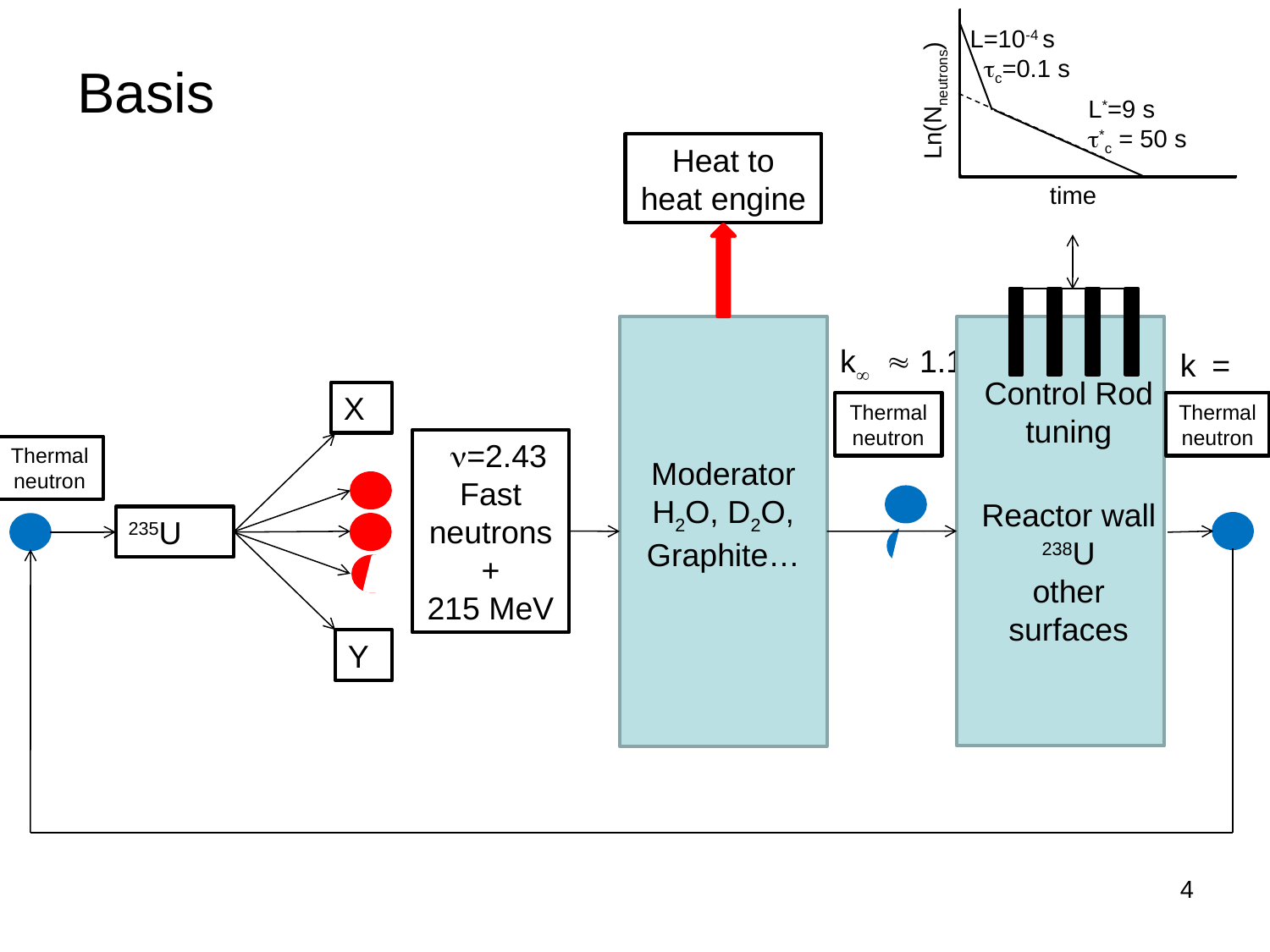

L=10-4 s
  τc=0.1 s
Ln(Nneutrons)
L*=9 s
τ*c = 50 s
time
# Basis
Heat to heat engine

k∞ ≈ 1.1
k = 1
Control Rod
tuning
X
Thermal neutron
Thermal neutron
 ν=2.43
Fast neutrons
+
215 MeV
Thermal neutron
Moderator
H2O, D2O, Graphite…

Reactor wall
238U
other surfaces
235U

Y
4